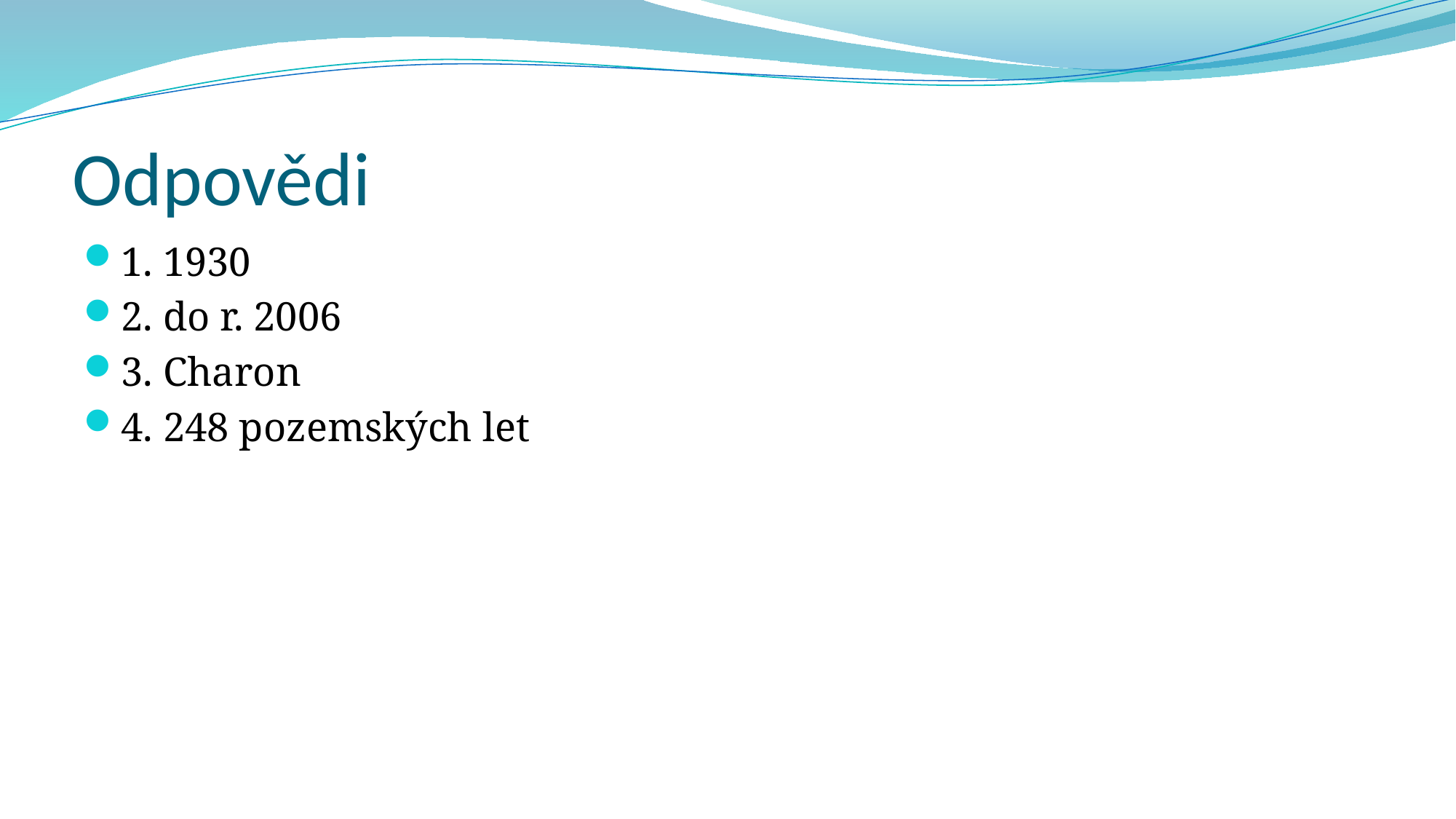

# Odpovědi
1. 1930
2. do r. 2006
3. Charon
4. 248 pozemských let